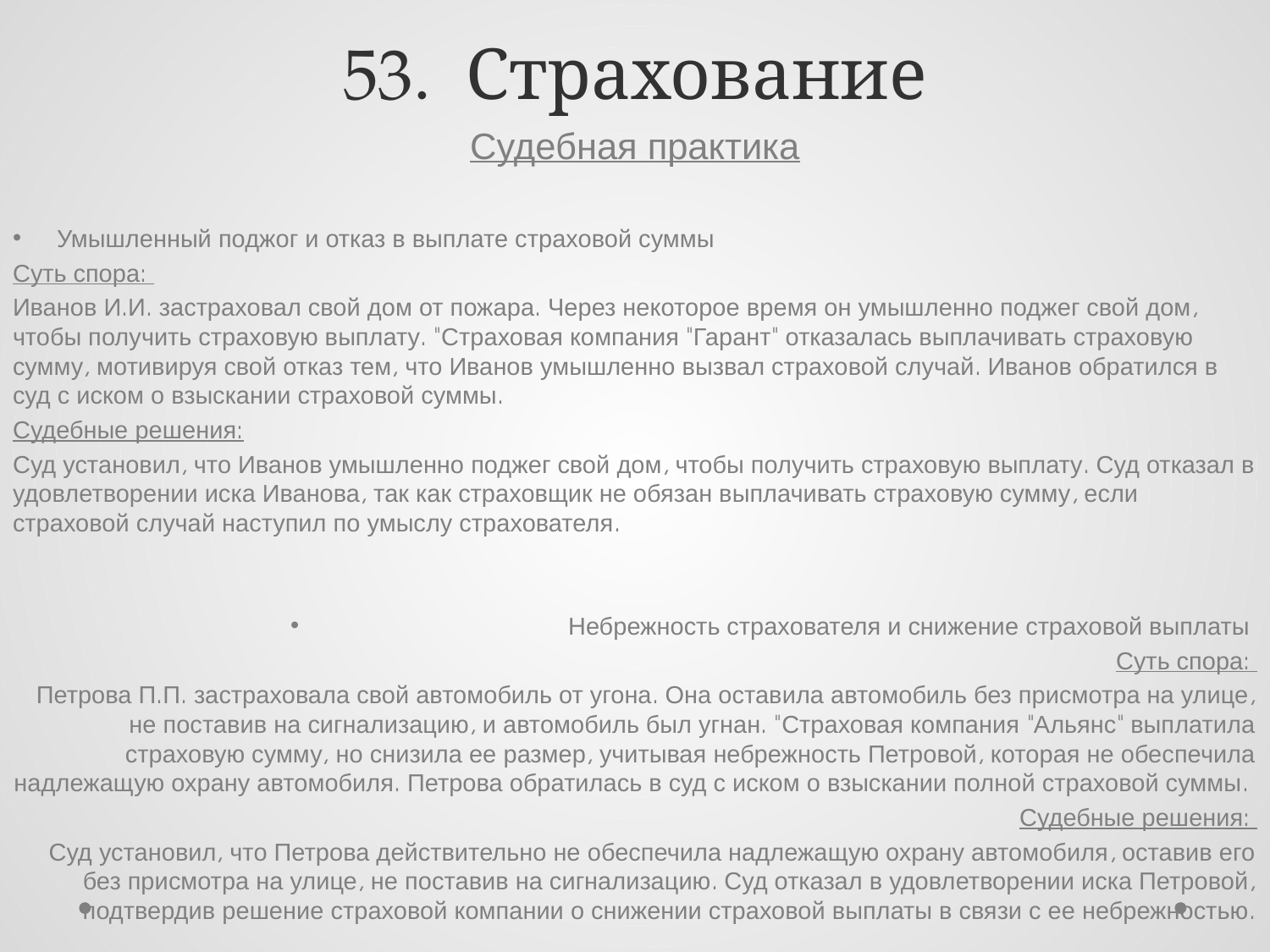

# 53.  Страхование
Судебная практика

Умышленный поджог и отказ в выплате страховой суммы
Суть спора:
Иванов И.И. застраховал свой дом от пожара. Через некоторое время он умышленно поджег свой дом, чтобы получить страховую выплату. "Страховая компания "Гарант" отказалась выплачивать страховую сумму, мотивируя свой отказ тем, что Иванов умышленно вызвал страховой случай. Иванов обратился в суд с иском о взыскании страховой суммы.
Судебные решения:
Суд установил, что Иванов умышленно поджег свой дом, чтобы получить страховую выплату. Суд отказал в удовлетворении иска Иванова, так как страховщик не обязан выплачивать страховую сумму, если страховой случай наступил по умыслу страхователя.

Небрежность страхователя и снижение страховой выплаты
Суть спора:
Петрова П.П. застраховала свой автомобиль от угона. Она оставила автомобиль без присмотра на улице, не поставив на сигнализацию, и автомобиль был угнан. "Страховая компания "Альянс" выплатила страховую сумму, но снизила ее размер, учитывая небрежность Петровой, которая не обеспечила надлежащую охрану автомобиля. Петрова обратилась в суд с иском о взыскании полной страховой суммы.
Судебные решения:
Суд установил, что Петрова действительно не обеспечила надлежащую охрану автомобиля, оставив его без присмотра на улице, не поставив на сигнализацию. Суд отказал в удовлетворении иска Петровой, подтвердив решение страховой компании о снижении страховой выплаты в связи с ее небрежностью.